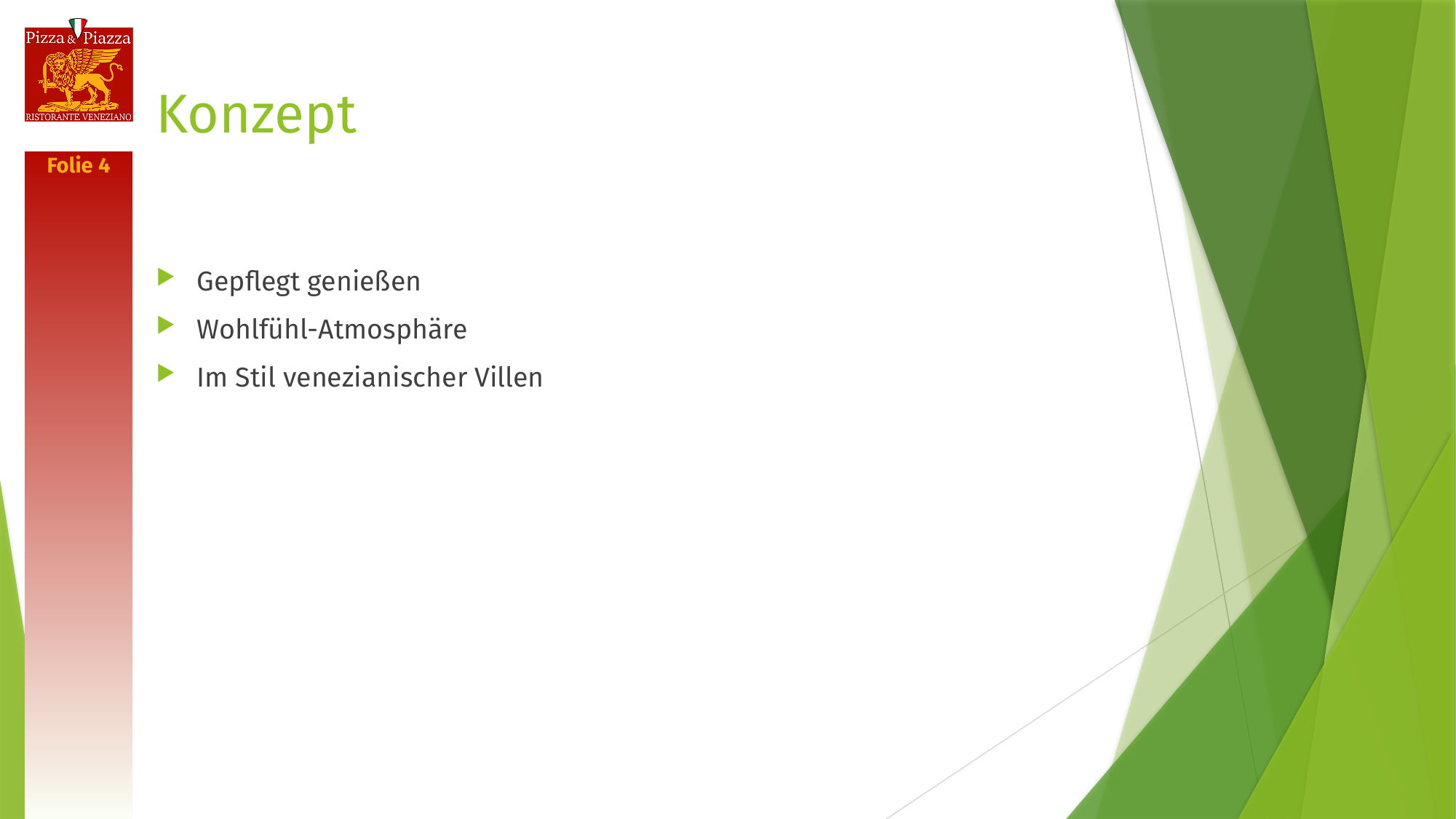

# Konzept
Gepflegt genießen
Wohlfühl-Atmosphäre
Im Stil venezianischer Villen